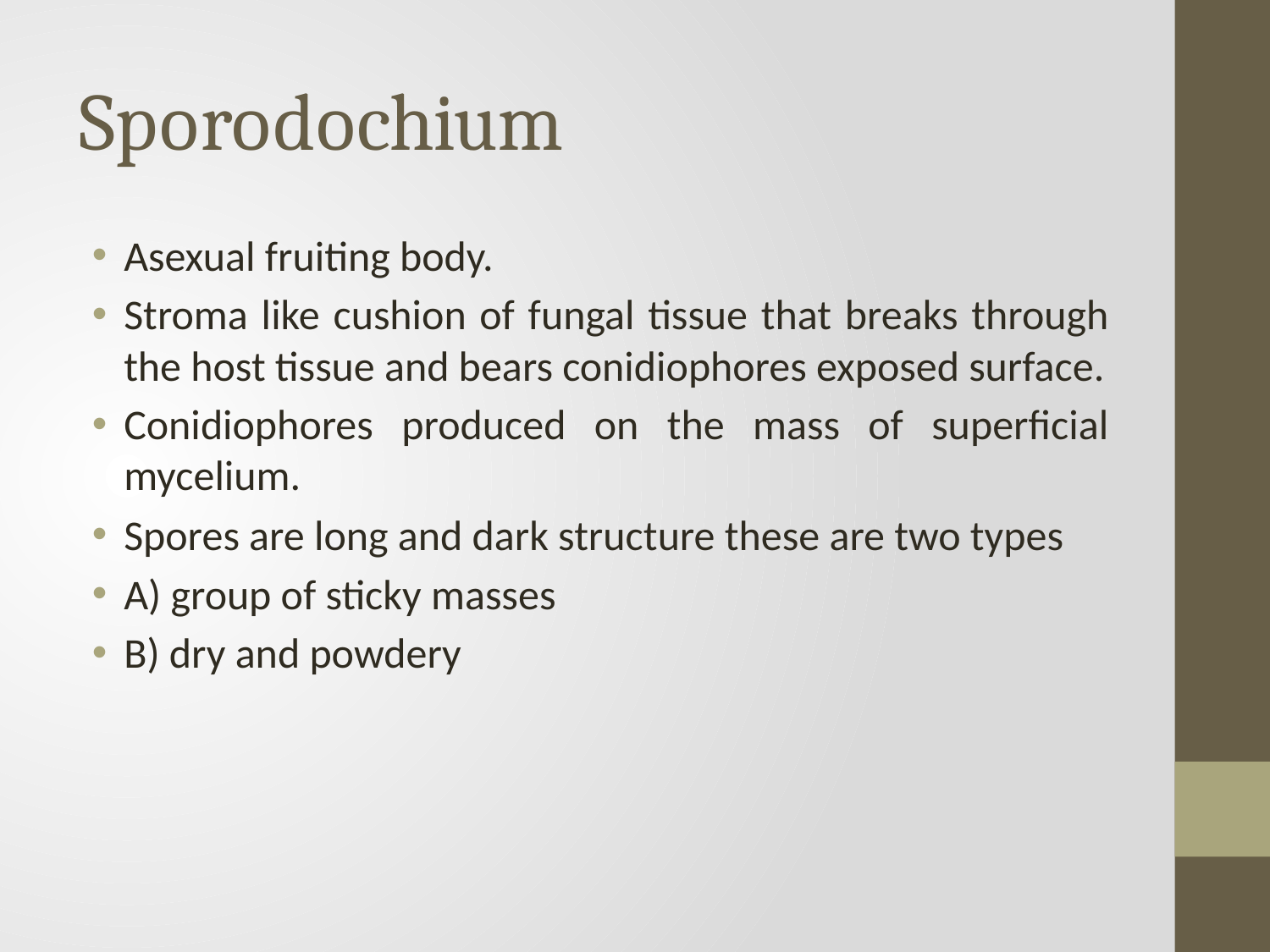

# Sporodochium
Asexual fruiting body.
Stroma like cushion of fungal tissue that breaks through the host tissue and bears conidiophores exposed surface.
Conidiophores produced on the mass of superficial mycelium.
Spores are long and dark structure these are two types
A) group of sticky masses
B) dry and powdery